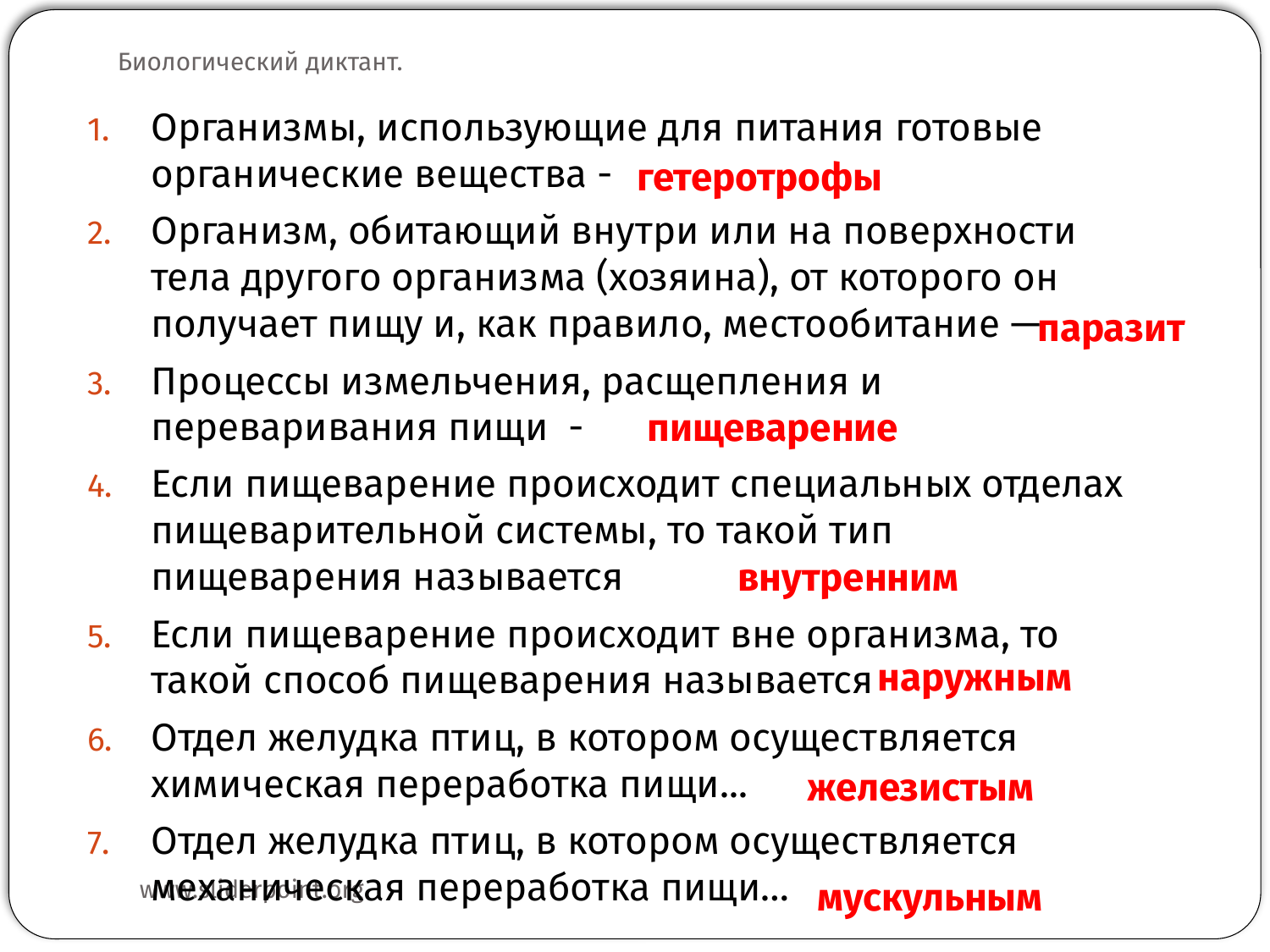

# Биологический диктант.
Организмы, использующие для питания готовые органические вещества -
Организм, обитающий внутри или на поверхности тела другого организма (хозяина), от которого он получает пищу и, как правило, местообитание —
Процессы измельчения, расщепления и переваривания пищи  -
Если пищеварение происходит специальных отделах пищеварительной системы, то такой тип пищеварения называется
Если пищеварение происходит вне организма, то такой способ пищеварения называется
Отдел желудка птиц, в котором осуществляется химическая переработка пищи...
Отдел желудка птиц, в котором осуществляется механическая переработка пищи…
гетеротрофы
паразит
пищеварение
внутренним
наружным
железистым
www.sliderpoint.org
мускульным